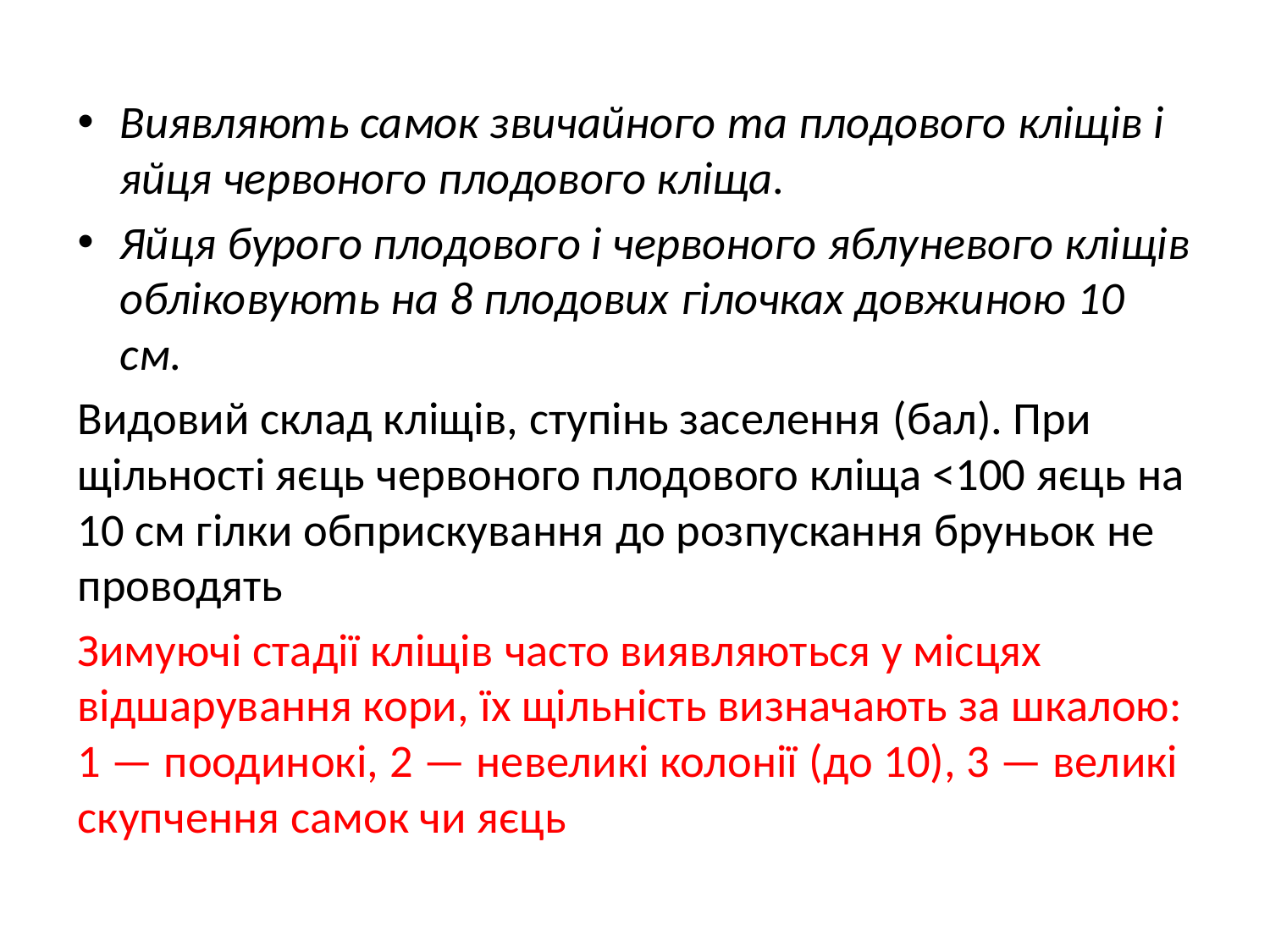

Виявляють самок звичайного та плодового кліщів і яйця червоного плодового кліща.
Яйця бурого плодового і червоного яблуневого кліщів обліковують на 8 плодових гілочках довжиною 10 см.
Видовий склад кліщів, ступінь заселення (бал). При щільності яєць червоного плодового кліща <100 яєць на 10 см гілки обприскування до розпускання бруньок не проводять
Зимуючі стадії кліщів часто виявляються у місцях відшарування кори, їх щільність визначають за шкалою: 1 — поодинокі, 2 — невеликі колонії (до 10), 3 — великі скупчення самок чи яєць